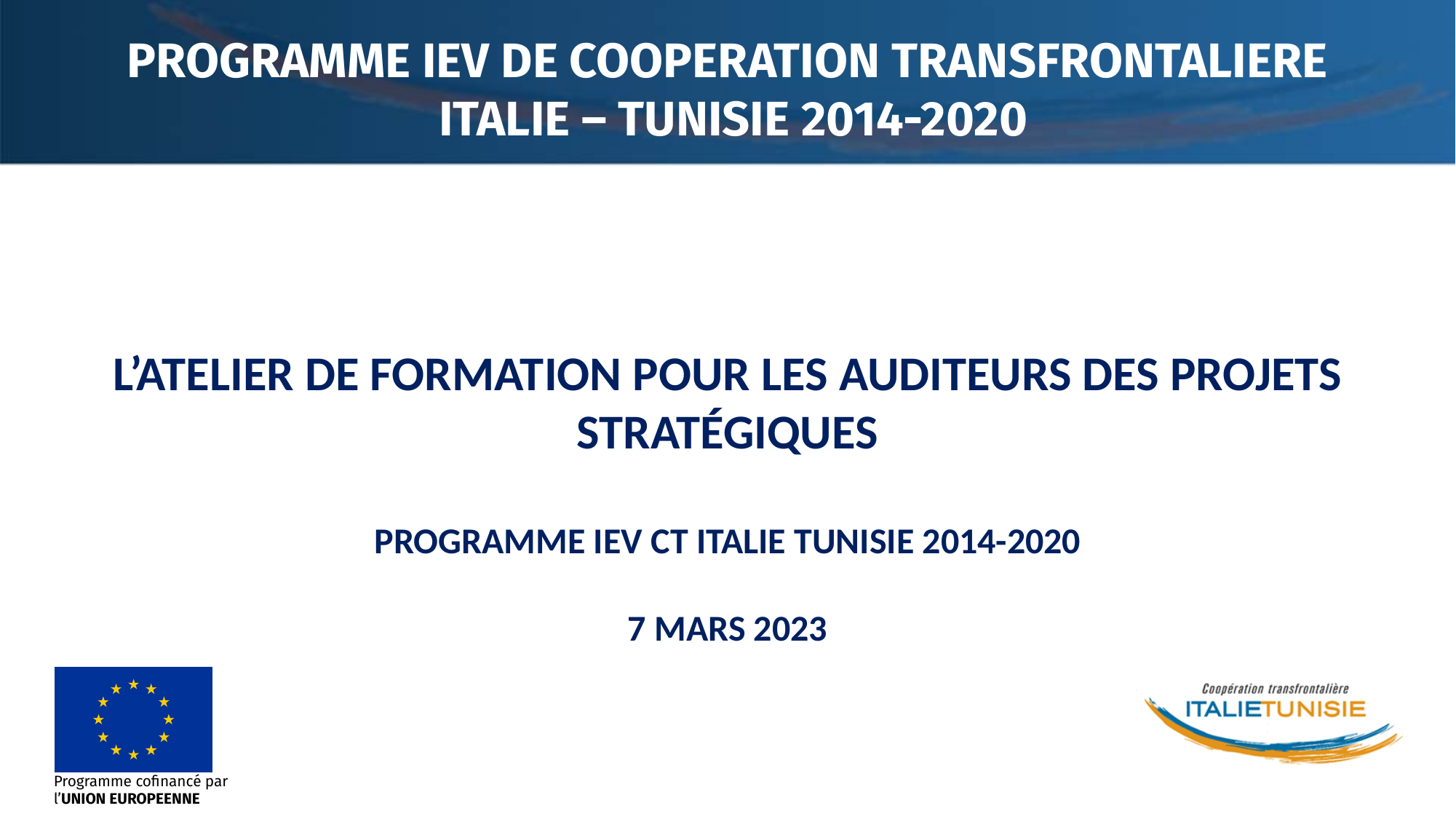

PROGRAMME IEV DE COOPERATION TRANSFRONTALIERE
 ITALIE – TUNISIE 2014-2020

l’atelier de formation pour les auditeurs des projets stratégiques

programme iev ct Italie Tunisie 2014-2020

7 MARS 2023